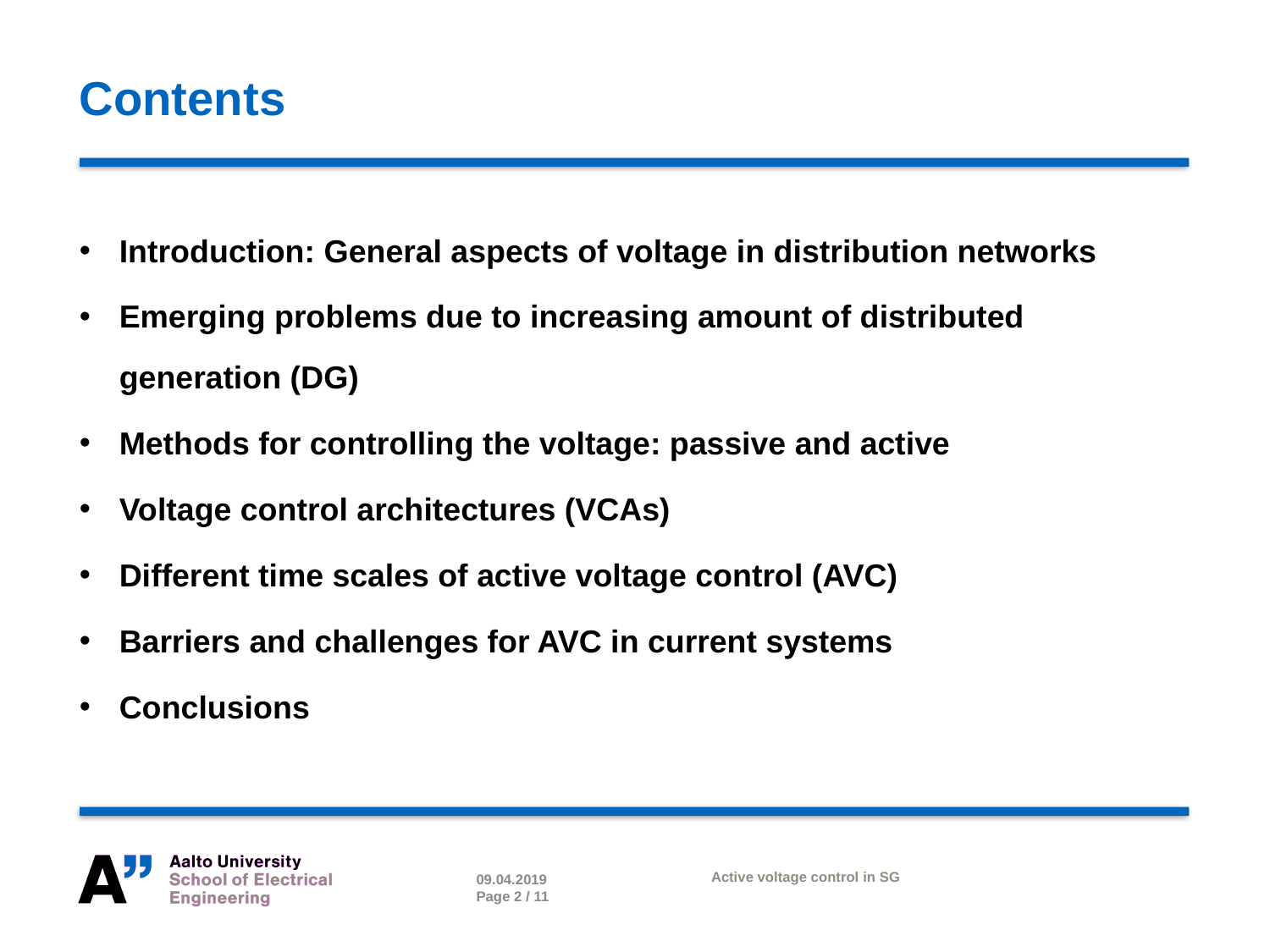

Contents
Introduction: General aspects of voltage in distribution networks
Emerging problems due to increasing amount of distributed generation (DG)
Methods for controlling the voltage: passive and active
Voltage control architectures (VCAs)
Different time scales of active voltage control (AVC)
Barriers and challenges for AVC in current systems
Conclusions

09.04.2019
Page 2 / 11

Active voltage control in SG